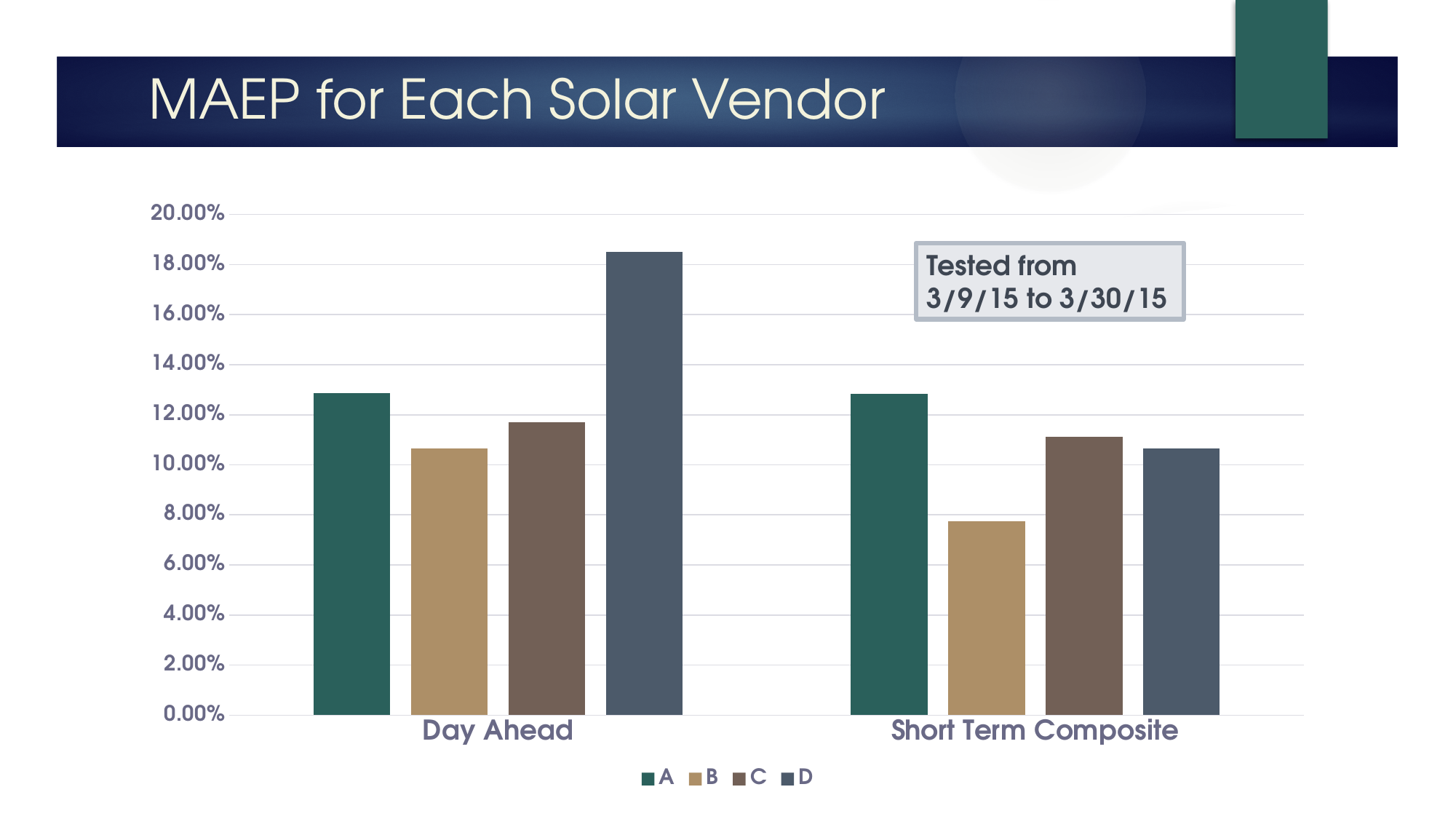

# MAEP for Each Solar Vendor

### Chart

| Category | A | B | C | D |
|---|---|---|---|---|
| Day Ahead | 0.12871126776496683 | 0.10640753367070899 | 0.11711391591999502 | 0.185024872342334 |
| Short Term Composite | 0.1284527220538232 | 0.07744865374872298 | 0.11110252839172936 | 0.10642620522607824 |
Tested from 3/9/15 to 3/30/15